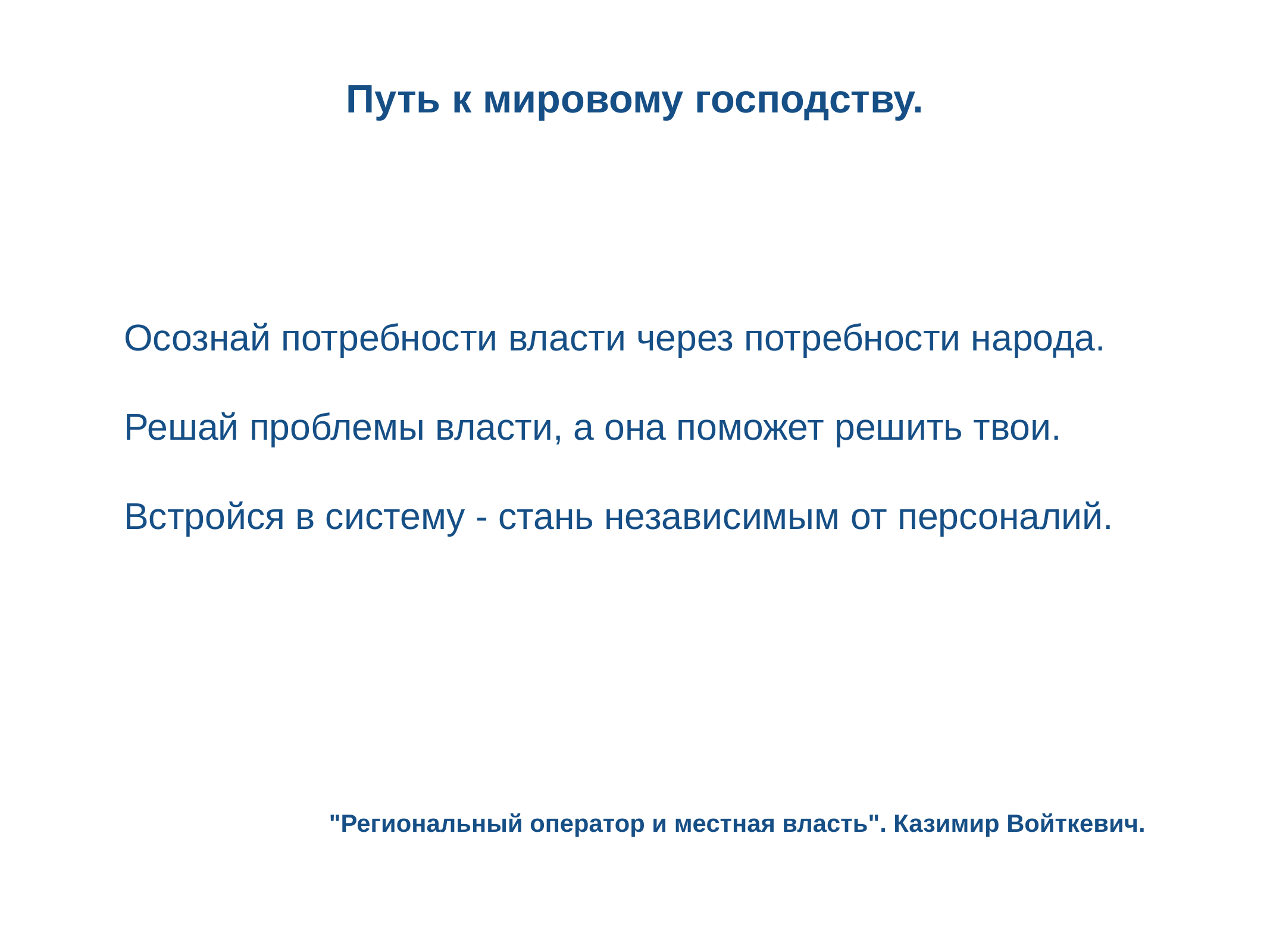

Путь к мировому господству.
# Осознай потребности власти через потребности народа.

Решай проблемы власти, а она поможет решить твои.

Встройся в систему - стань независимым от персоналий.

"Региональный оператор и местная власть". Казимир Войткевич.